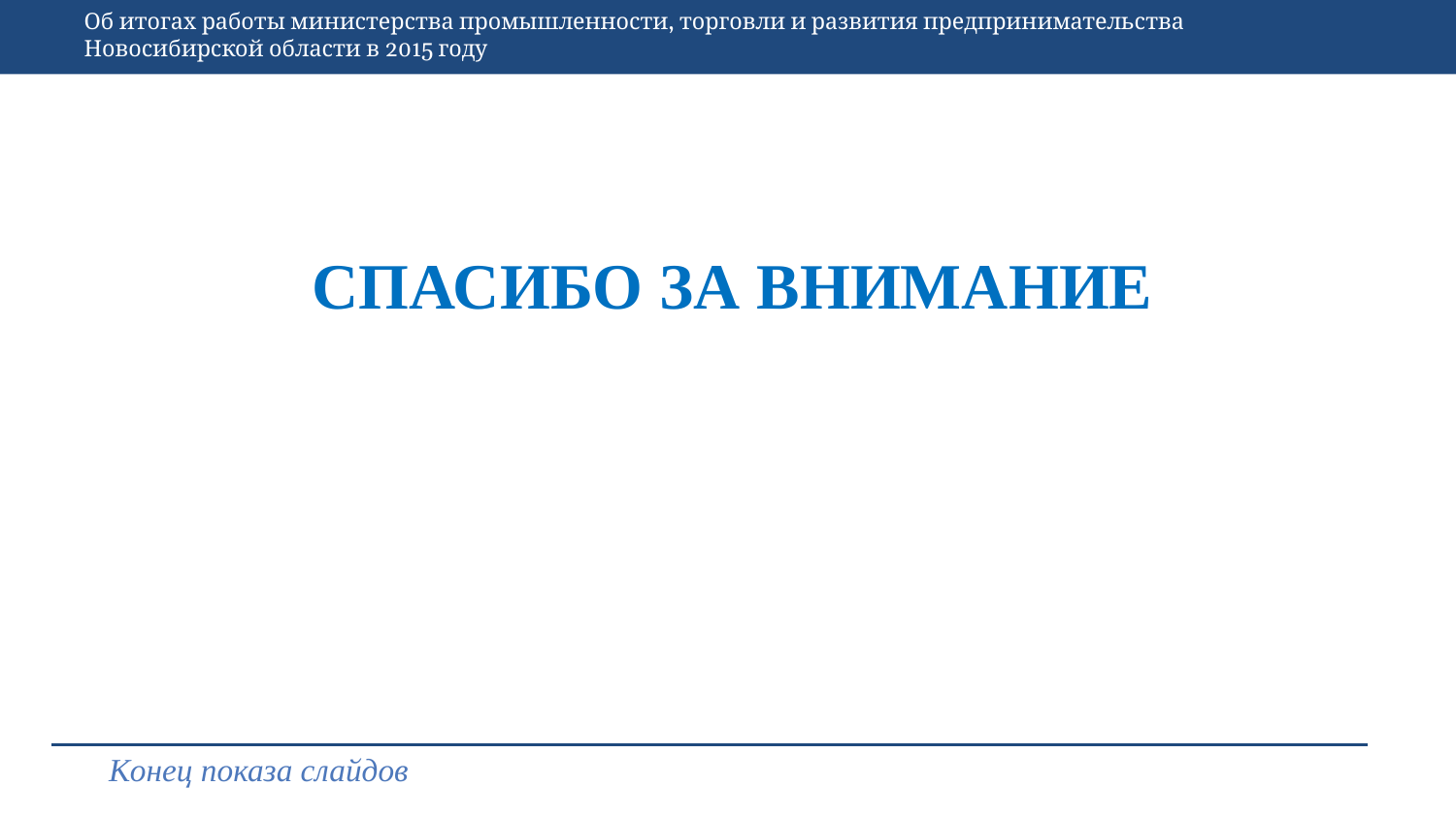

Об итогах работы министерства промышленности, торговли и развития предпринимательства Новосибирской области в 2015 году
Спасибо за внимание
Конец показа слайдов